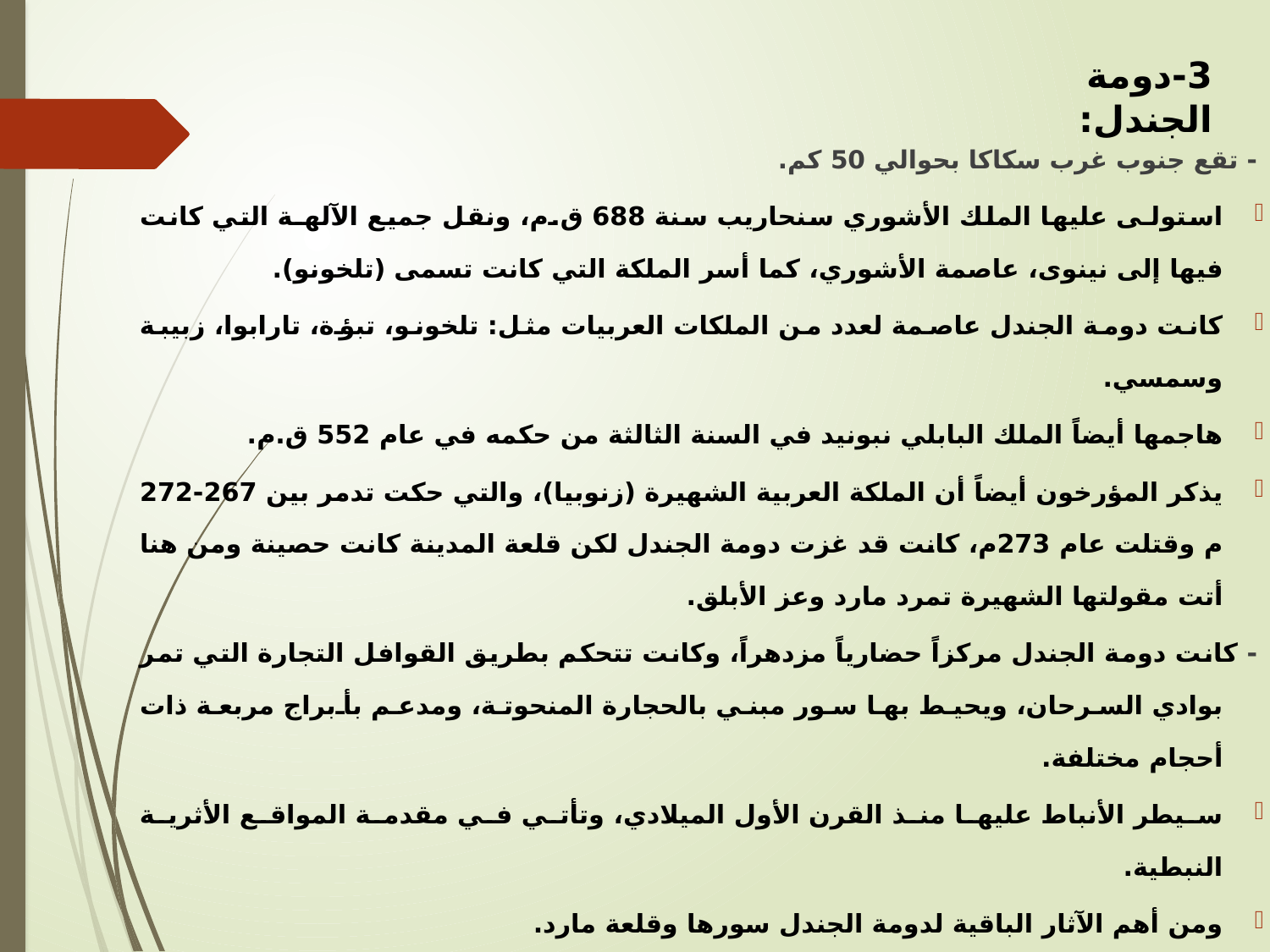

# 3-دومة الجندل:
- تقع جنوب غرب سكاكا بحوالي 50 كم.
استولـى عليها الملك الأشوري سنحاريب سنة 688 ق.م، ونقل جميع الآلهـة التي كانت فيها إلى نينوى، عاصمة الأشوري، كما أسر الملكة التي كانت تسمى (تلخونو).
كانت دومة الجندل عاصمة لعدد من الملكات العربيات مثل: تلخونو، تبؤة، تارابوا، زبيبة وسمسي.
هاجمها أيضاً الملك البابلي نبونيد في السنة الثالثة من حكمه في عام 552 ق.م.
يذكر المؤرخون أيضاً أن الملكة العربية الشهيرة (زنوبيا)، والتي حكت تدمر بين 267-272 م وقتلت عام 273م، كانت قد غزت دومة الجندل لكن قلعة المدينة كانت حصينة ومن هنا أتت مقولتها الشهيرة تمرد مارد وعز الأبلق.
- كانت دومة الجندل مركزاً حضارياً مزدهراً، وكانت تتحكم بطريق القوافل التجارة التي تمر بوادي السرحان، ويحيط بها سور مبني بالحجارة المنحوتة، ومدعم بأبراج مربعة ذات أحجام مختلفة.
سيطر الأنباط عليها منذ القرن الأول الميلادي، وتأتي في مقدمة المواقع الأثرية النبطية.
ومن أهم الآثار الباقية لدومة الجندل سورها وقلعة مارد.